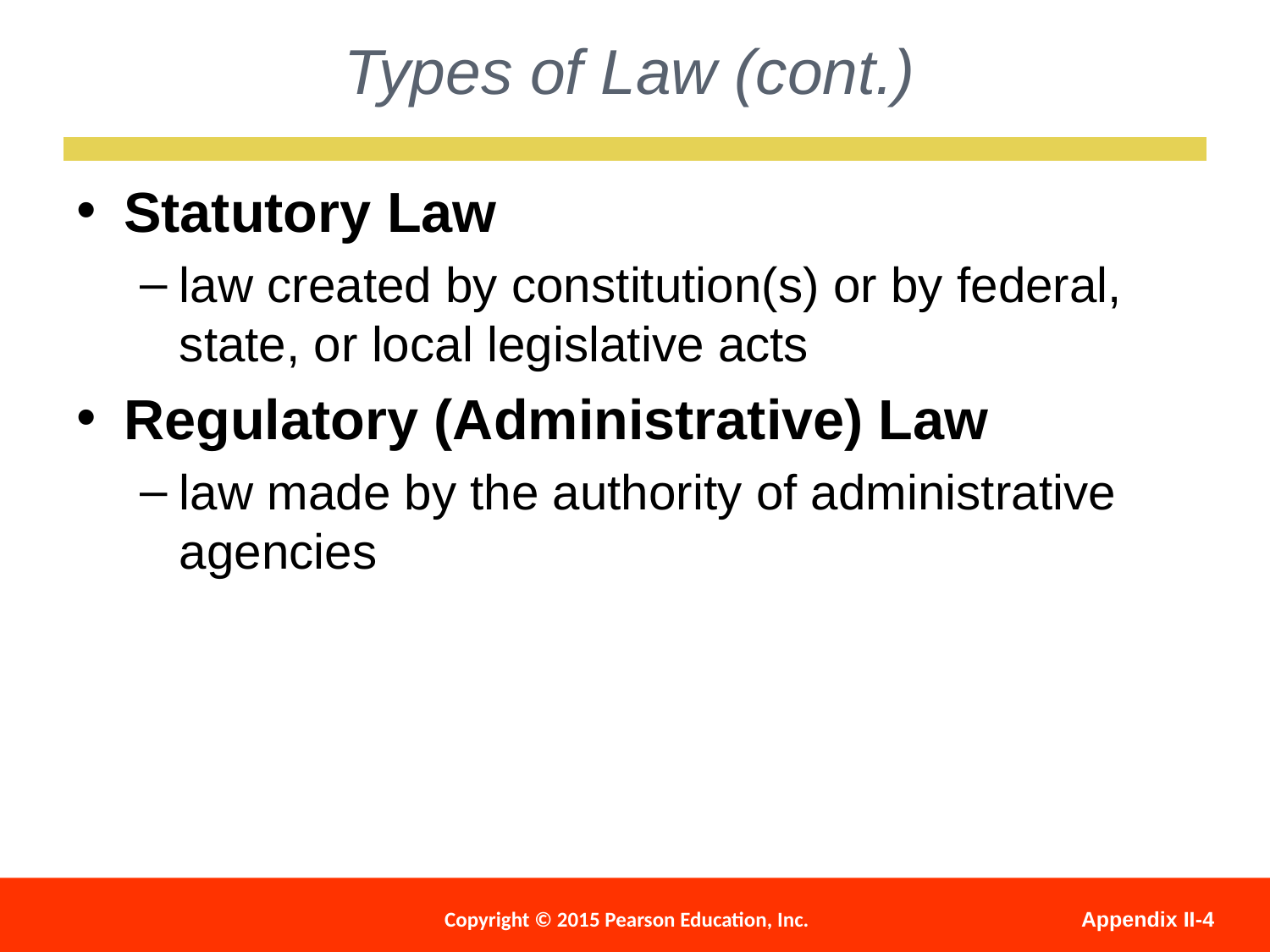

Types of Law (cont.)
Statutory Law
law created by constitution(s) or by federal, state, or local legislative acts
Regulatory (Administrative) Law
law made by the authority of administrative agencies